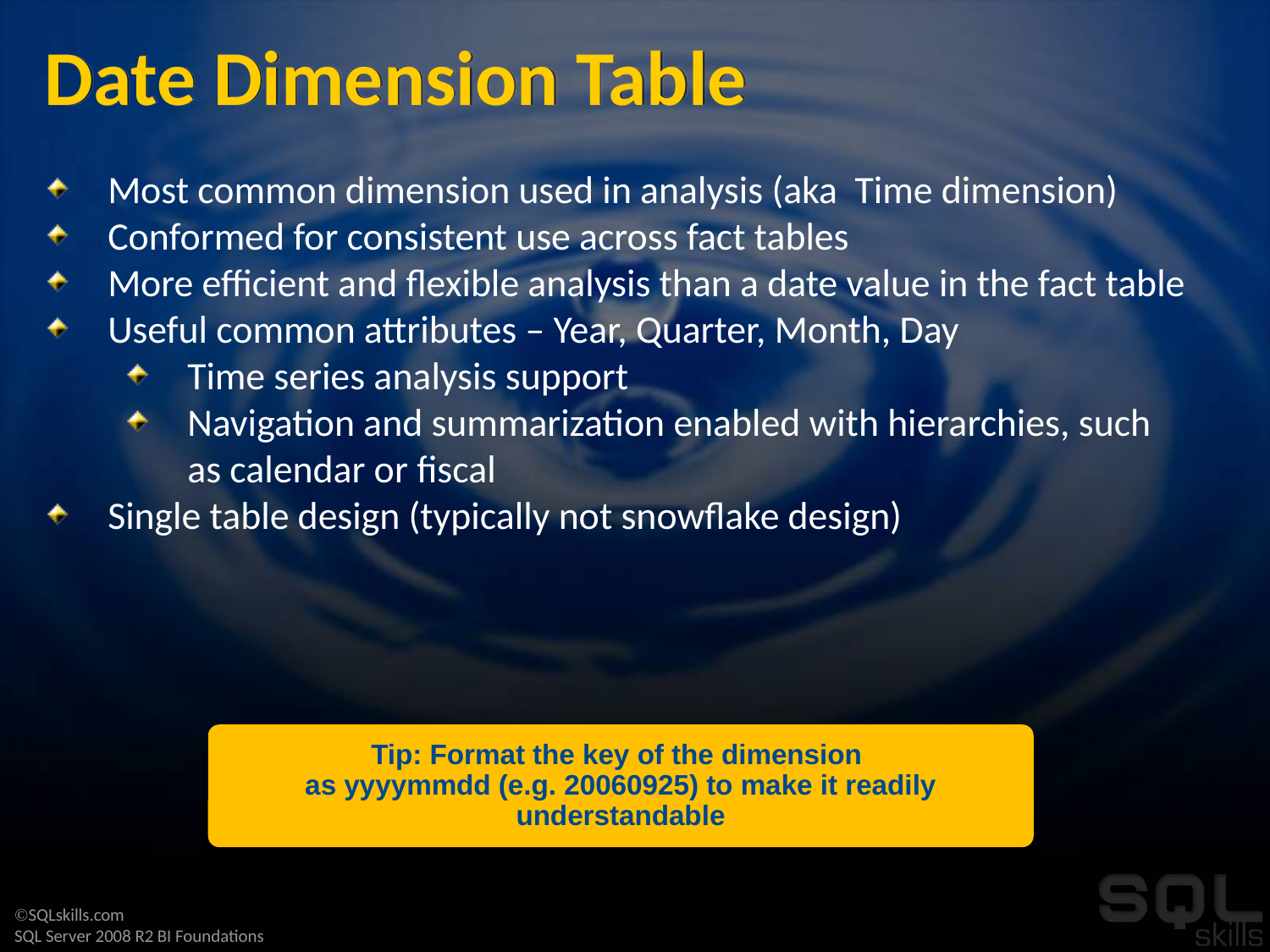

# Date Dimension Table
Most common dimension used in analysis (aka  Time dimension)
Conformed for consistent use across fact tables
More efficient and flexible analysis than a date value in the fact table
Useful common attributes – Year, Quarter, Month, Day
Time series analysis support
Navigation and summarization enabled with hierarchies, such as calendar or fiscal
Single table design (typically not snowflake design)
Tip: Format the key of the dimension
as yyyymmdd (e.g. 20060925) to make it readily understandable